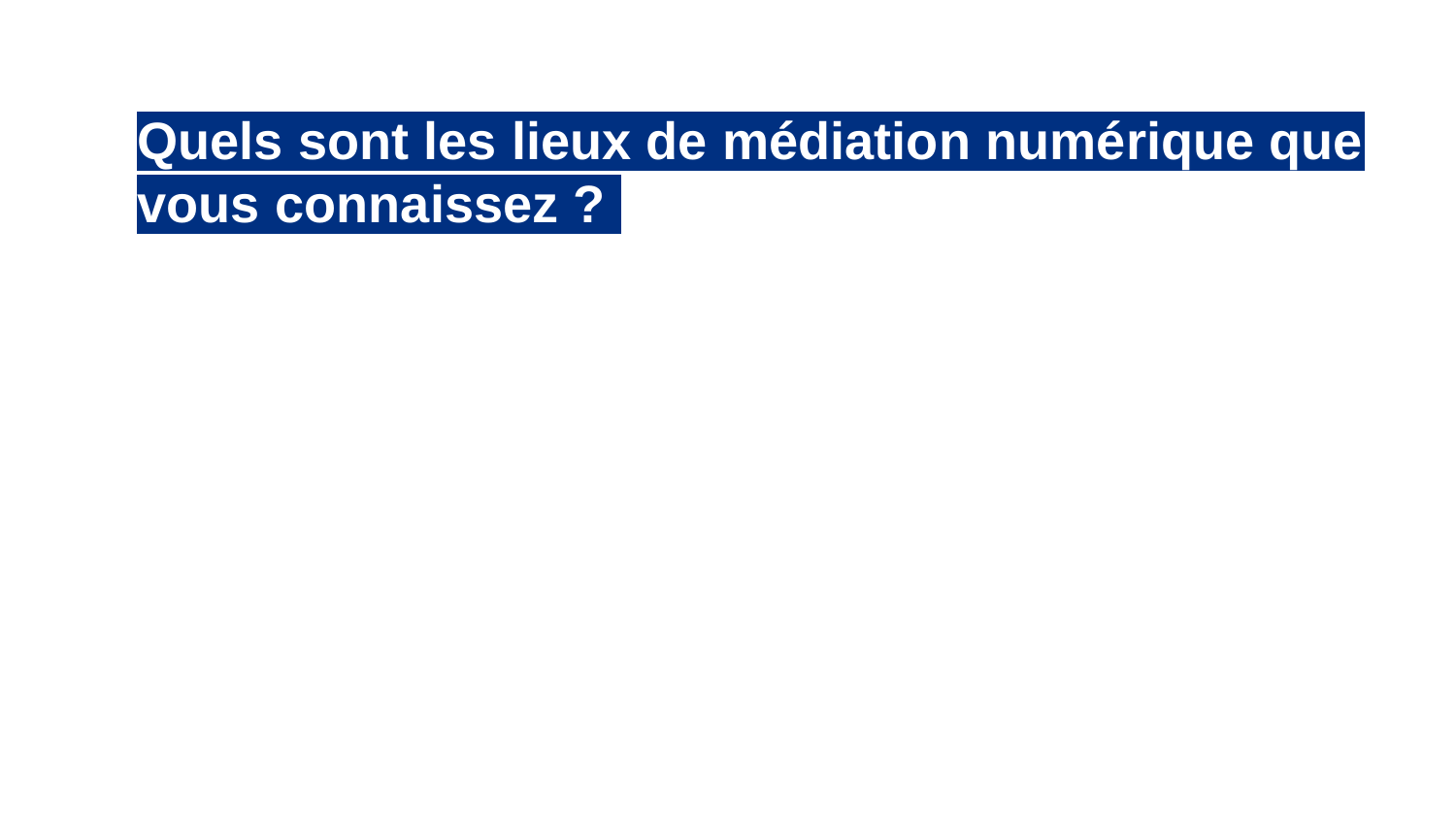

Quels sont les lieux de médiation numérique que vous connaissez ?